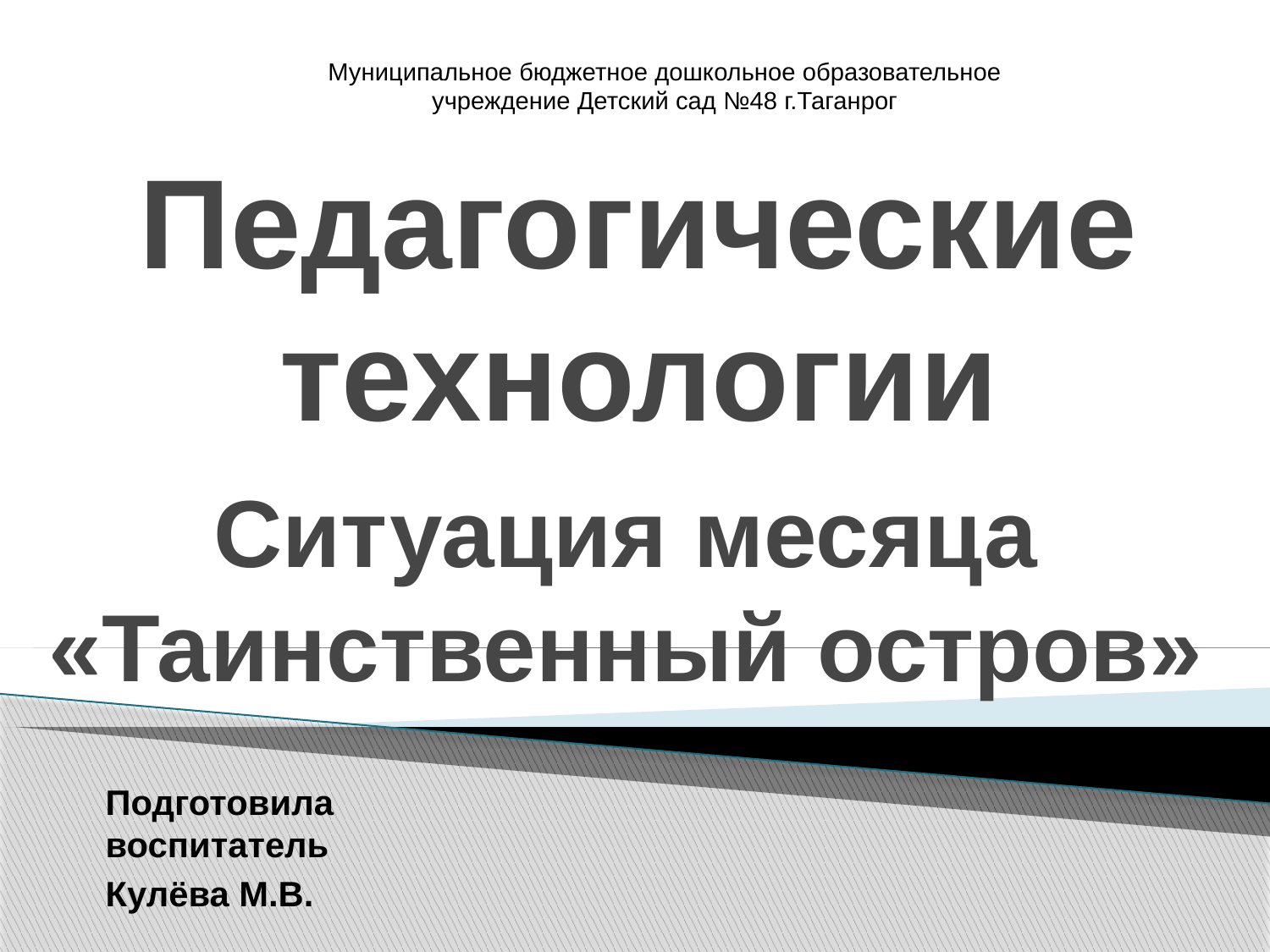

Муниципальное бюджетное дошкольное образовательное учреждение Детский сад №48 г.Таганрог
# Педагогические технологии
Ситуация месяца «Таинственный остров»
Подготовила воспитатель
Кулёва М.В.